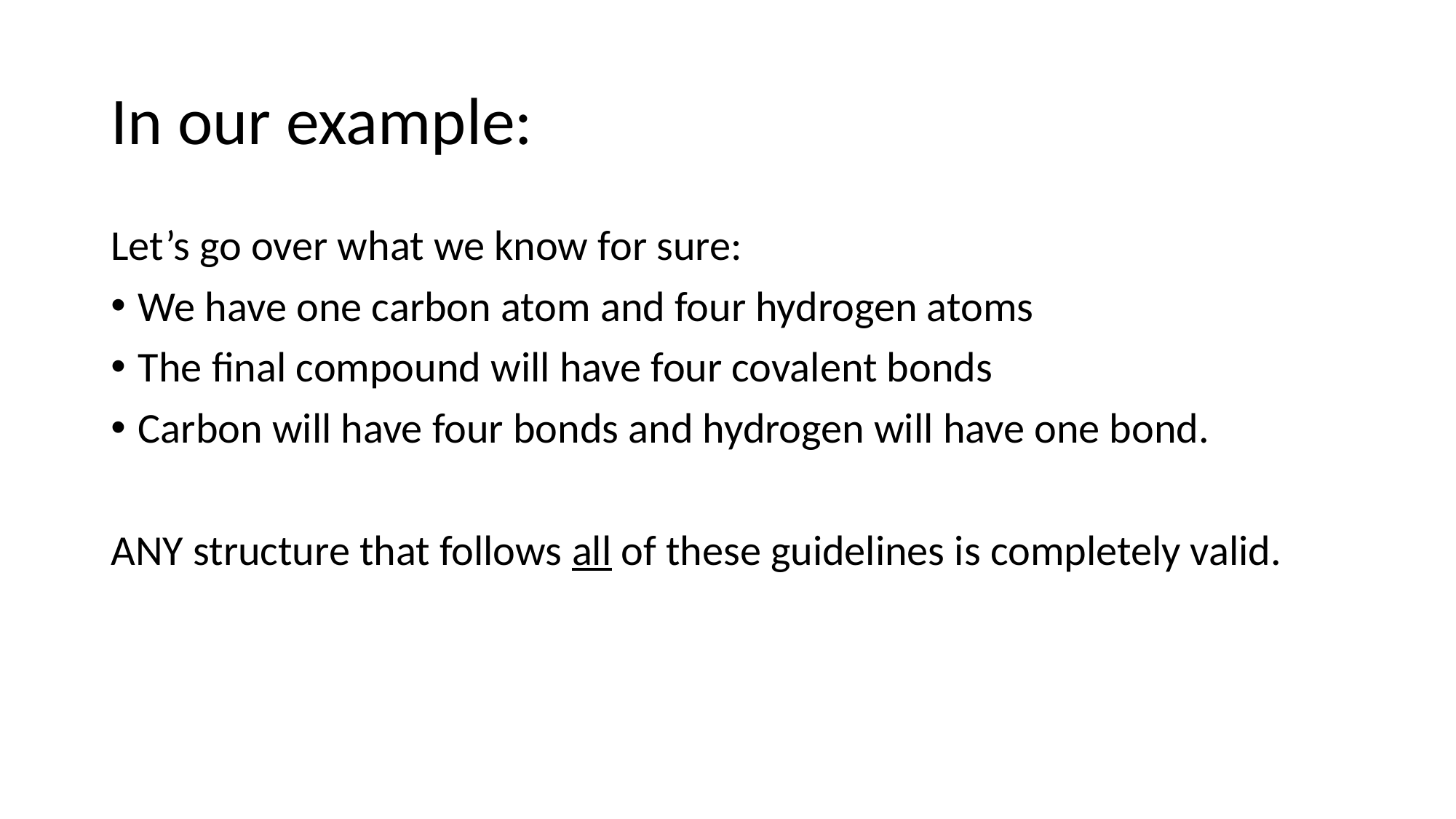

# In our example:
Let’s go over what we know for sure:
We have one carbon atom and four hydrogen atoms
The final compound will have four covalent bonds
Carbon will have four bonds and hydrogen will have one bond.

ANY structure that follows all of these guidelines is completely valid.